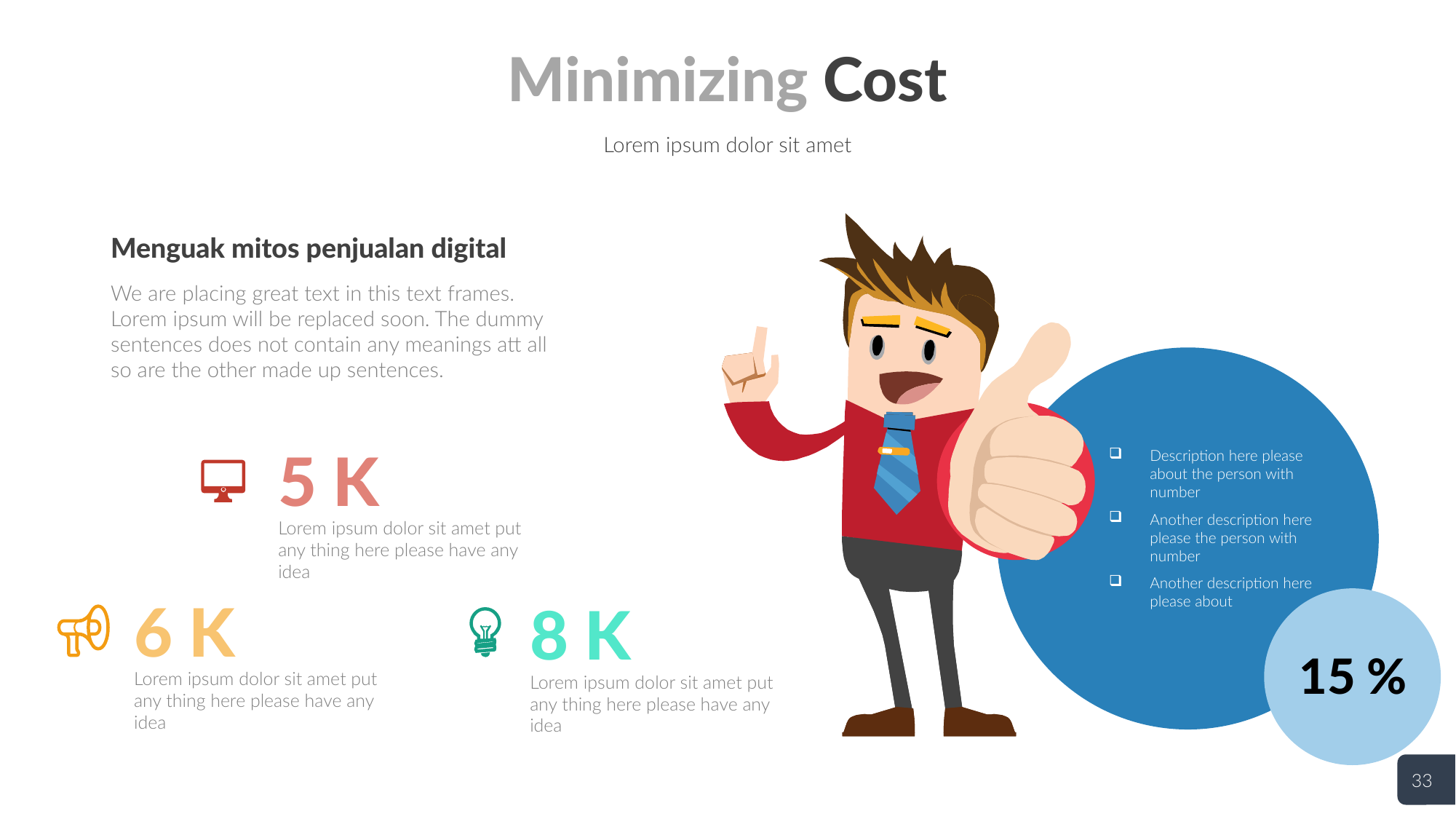

# Minimizing Cost
Lorem ipsum dolor sit amet

Menguak mitos penjualan digital
We are placing great text in this text frames. Lorem ipsum will be replaced soon. The dummy sentences does not contain any meanings att all so are the other made up sentences.

5 K
Lorem ipsum dolor sit amet put any thing here please have any idea
Description here please about the person with number
Another description here please the person with number
Another description here please about

6 K
Lorem ipsum dolor sit amet put any thing here please have any idea
8 K
Lorem ipsum dolor sit amet put any thing here please have any idea

15 %

33